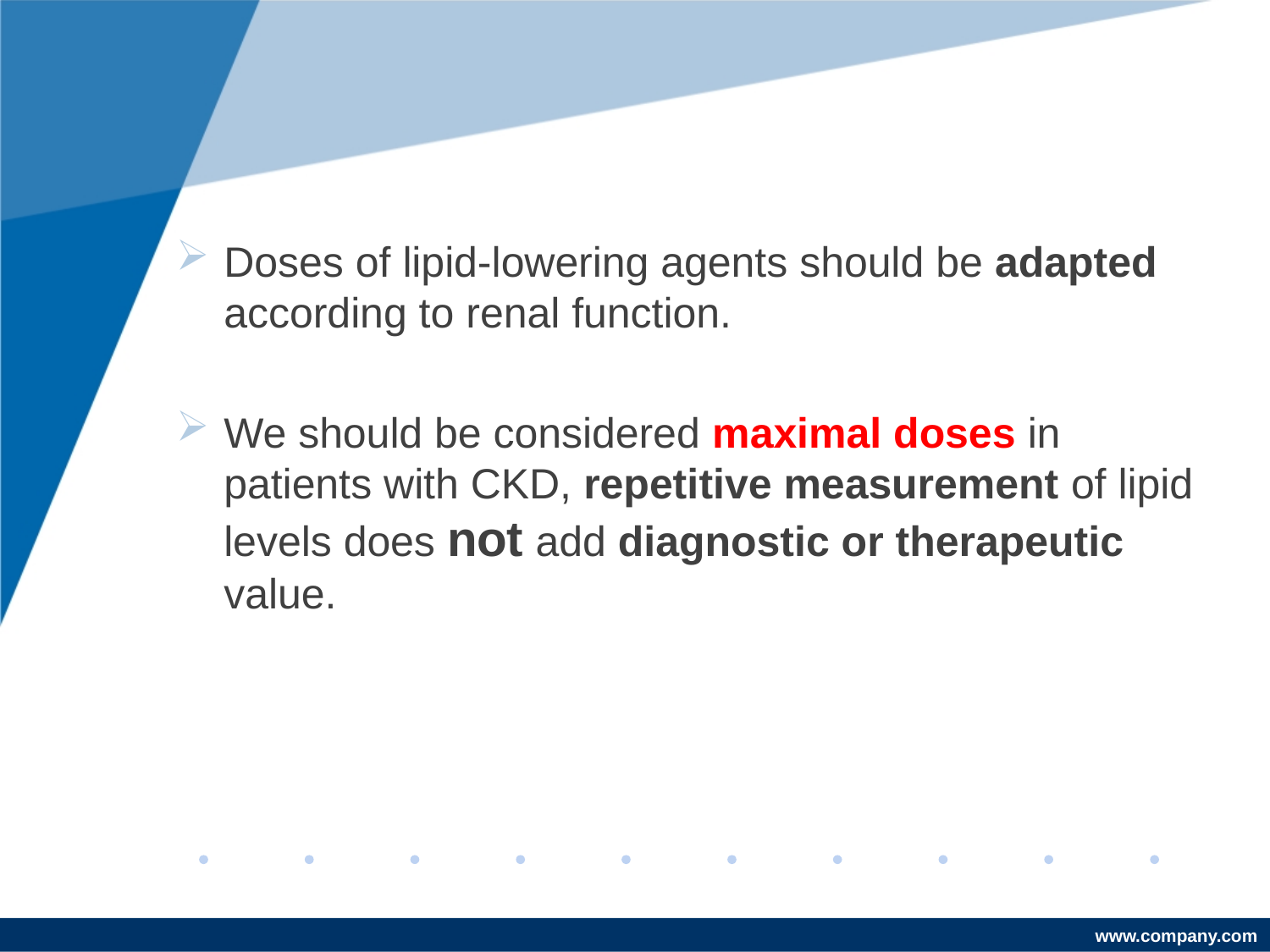

#
Doses of lipid-lowering agents should be adapted according to renal function.

We should be considered maximal doses in patients with CKD, repetitive measurement of lipid levels does not add diagnostic or therapeutic value.